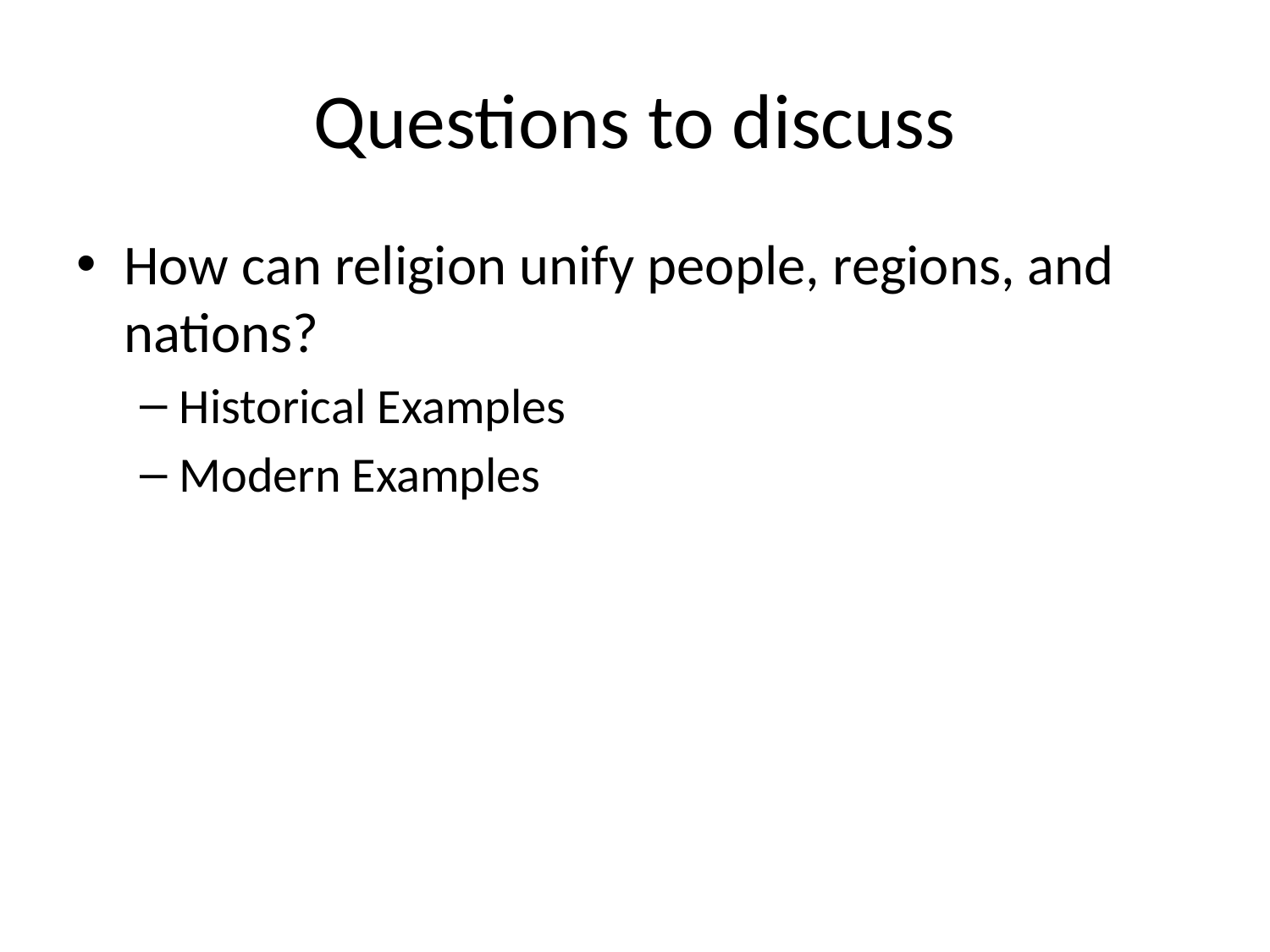

# Questions to discuss
How can religion unify people, regions, and nations?
Historical Examples
Modern Examples